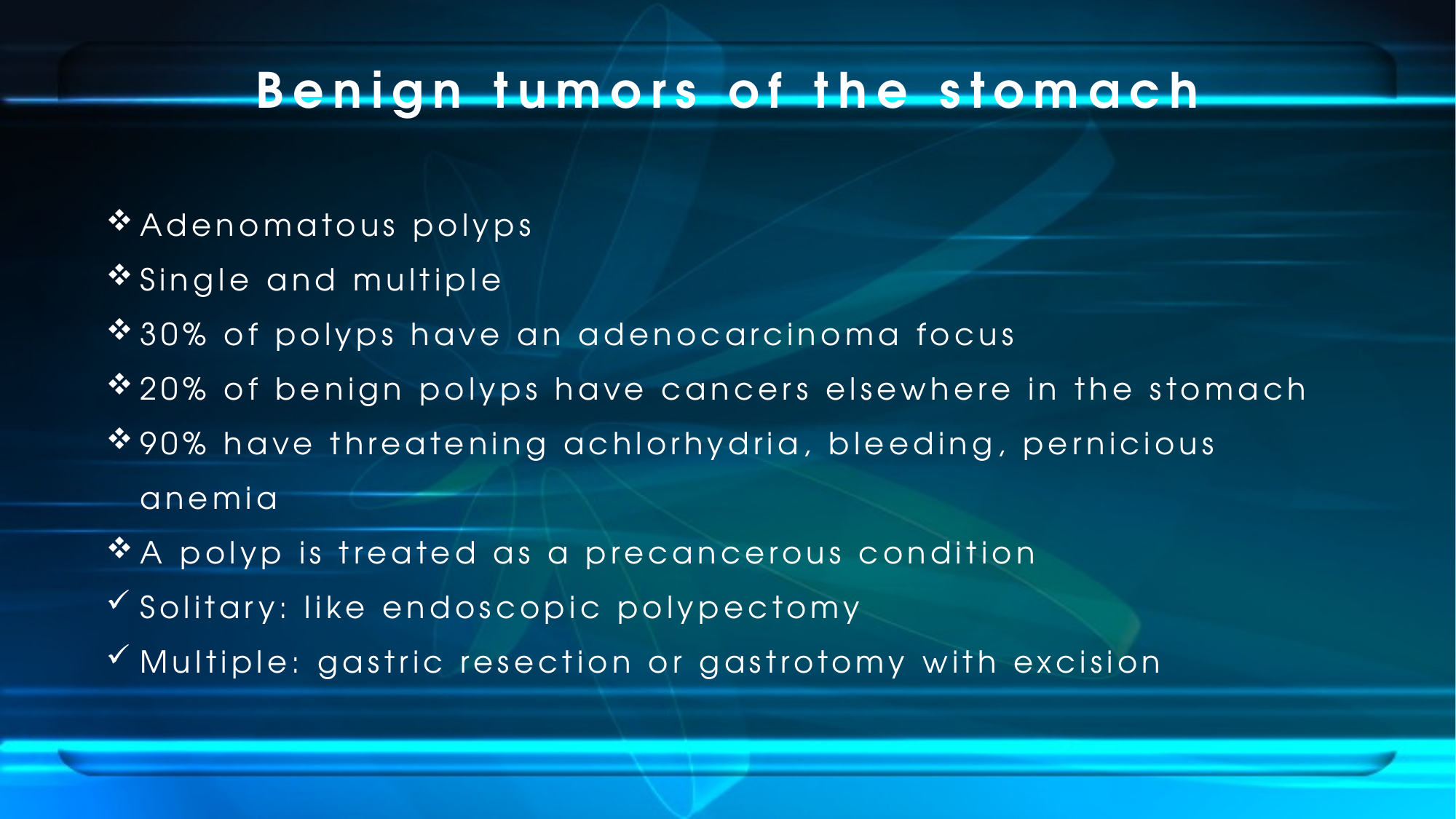

Benign tumors of the stomach
Adenomatous polyps
Single and multiple
30% of polyps have an adenocarcinoma focus
20% of benign polyps have cancers elsewhere in the stomach
90% have threatening achlorhydria, bleeding, pernicious anemia
A polyp is treated as a precancerous condition
Solitary: like endoscopic polypectomy
Multiple: gastric resection or gastrotomy with excision